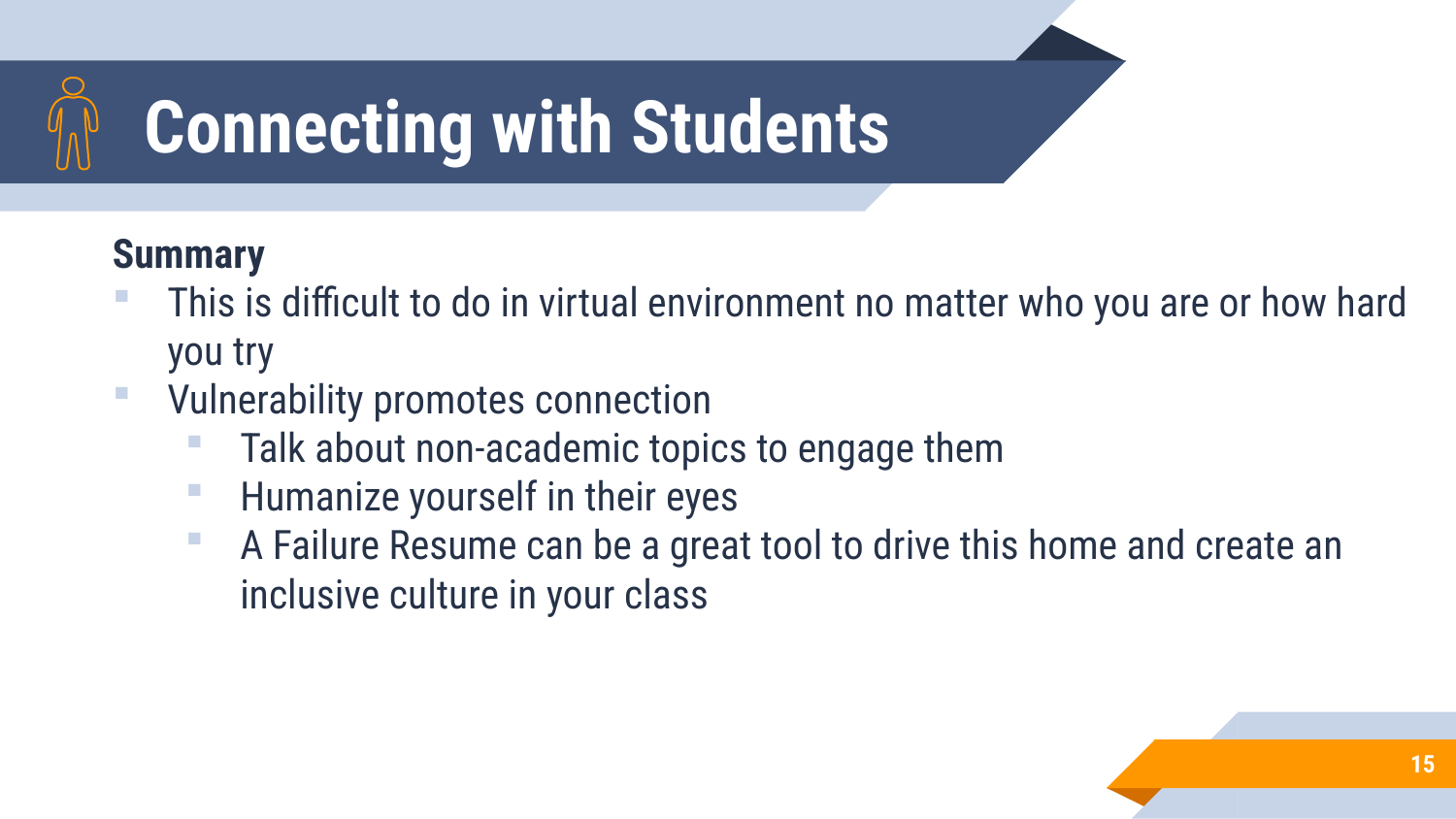

# Connecting with Students

Summary
This is difficult to do in virtual environment no matter who you are or how hard you try
Vulnerability promotes connection
Talk about non-academic topics to engage them
Humanize yourself in their eyes
A Failure Resume can be a great tool to drive this home and create an inclusive culture in your class

15